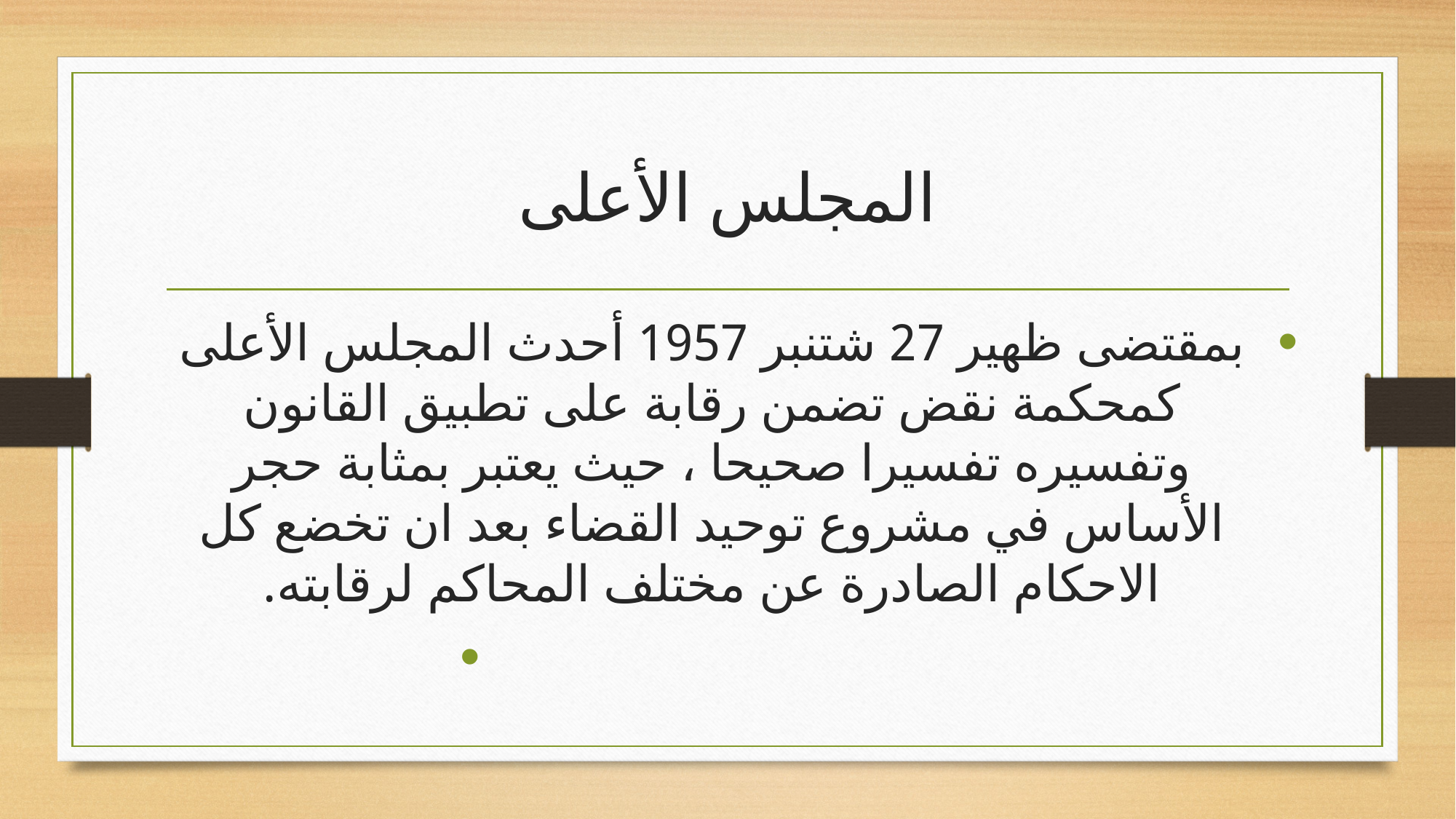

# المجلس الأعلى
بمقتضى ظهير 27 شتنبر 1957 أحدث المجلس الأعلى كمحكمة نقض تضمن رقابة على تطبيق القانون وتفسيره تفسيرا صحيحا ، حيث يعتبر بمثابة حجر الأساس في مشروع توحيد القضاء بعد ان تخضع كل الاحكام الصادرة عن مختلف المحاكم لرقابته.